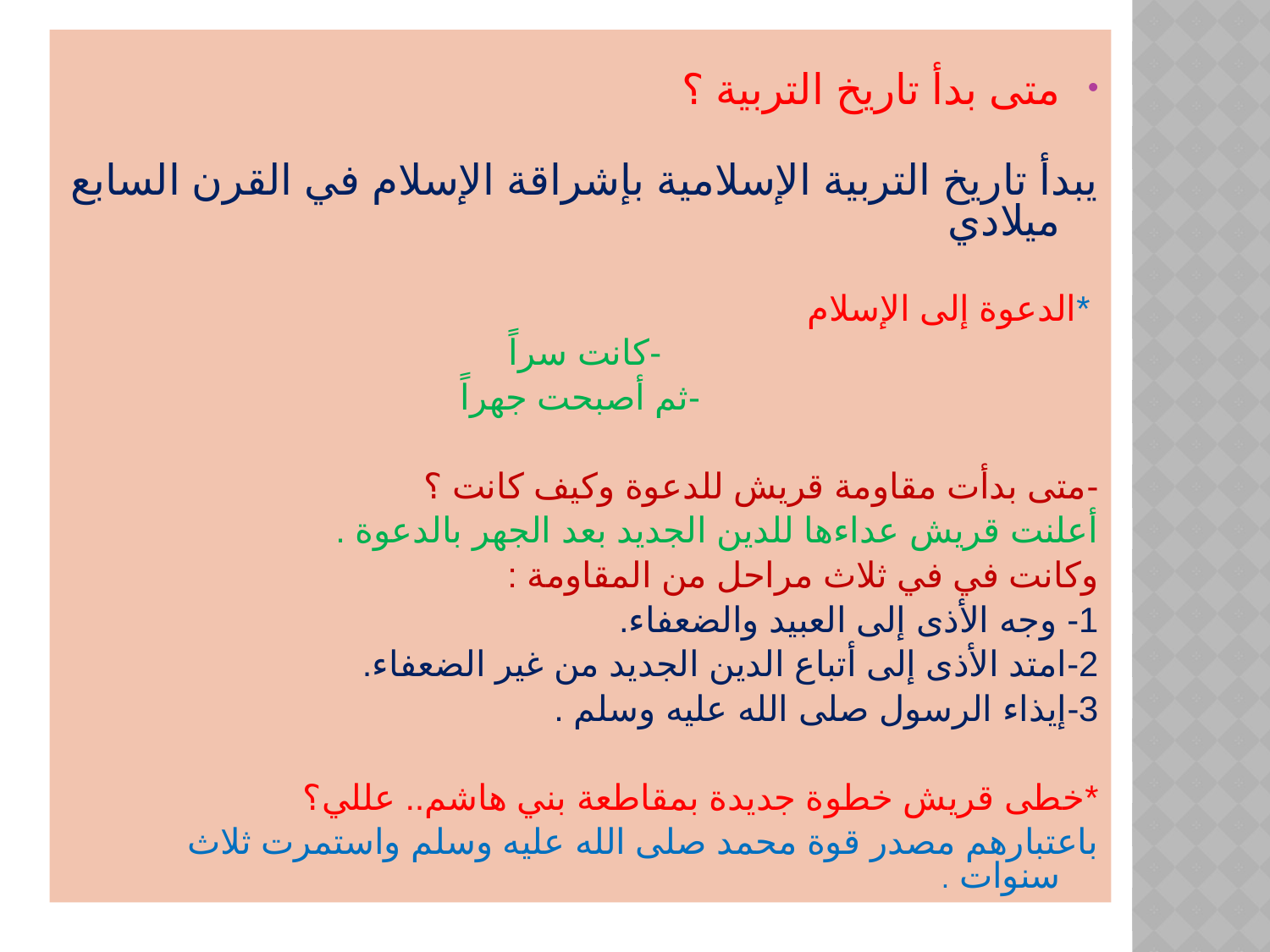

متى بدأ تاريخ التربية ؟

يبدأ تاريخ التربية الإسلامية بإشراقة الإسلام في القرن السابع ميلادي

 *الدعوة إلى الإسلام
-كانت سراً
-ثم أصبحت جهراً

-متى بدأت مقاومة قريش للدعوة وكيف كانت ؟
أعلنت قريش عداءها للدين الجديد بعد الجهر بالدعوة .
وكانت في في ثلاث مراحل من المقاومة :
1- وجه الأذى إلى العبيد والضعفاء.
2-امتد الأذى إلى أتباع الدين الجديد من غير الضعفاء.
3-إيذاء الرسول صلى الله عليه وسلم .

*خطى قريش خطوة جديدة بمقاطعة بني هاشم.. عللي؟
باعتبارهم مصدر قوة محمد صلى الله عليه وسلم واستمرت ثلاث سنوات .